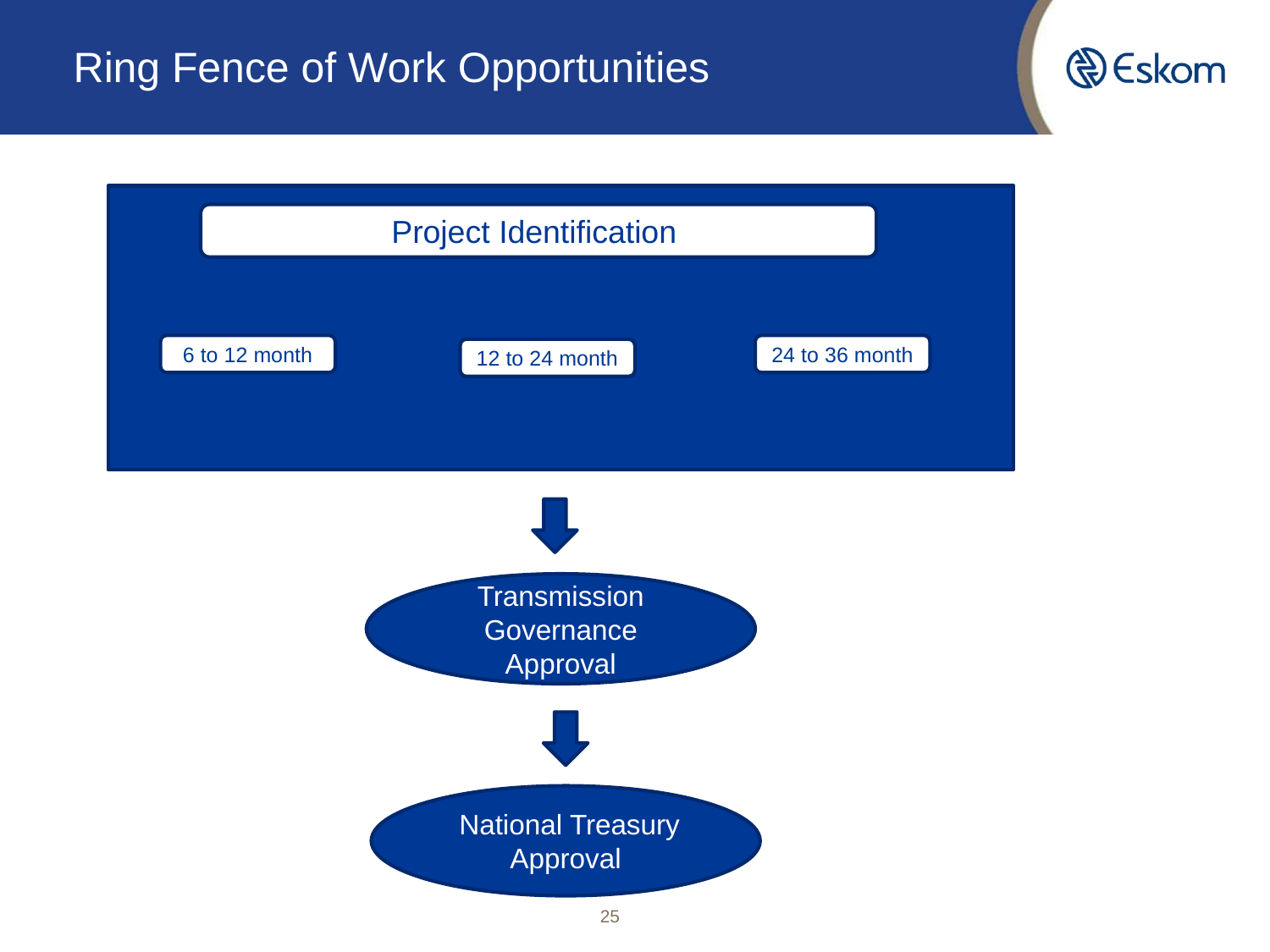

# Ring Fence of Work Opportunities

Project Identification
24 to 36 month
6 to 12 month
12 to 24 month

Transmission Governance Approval

 National Treasury Approval

25